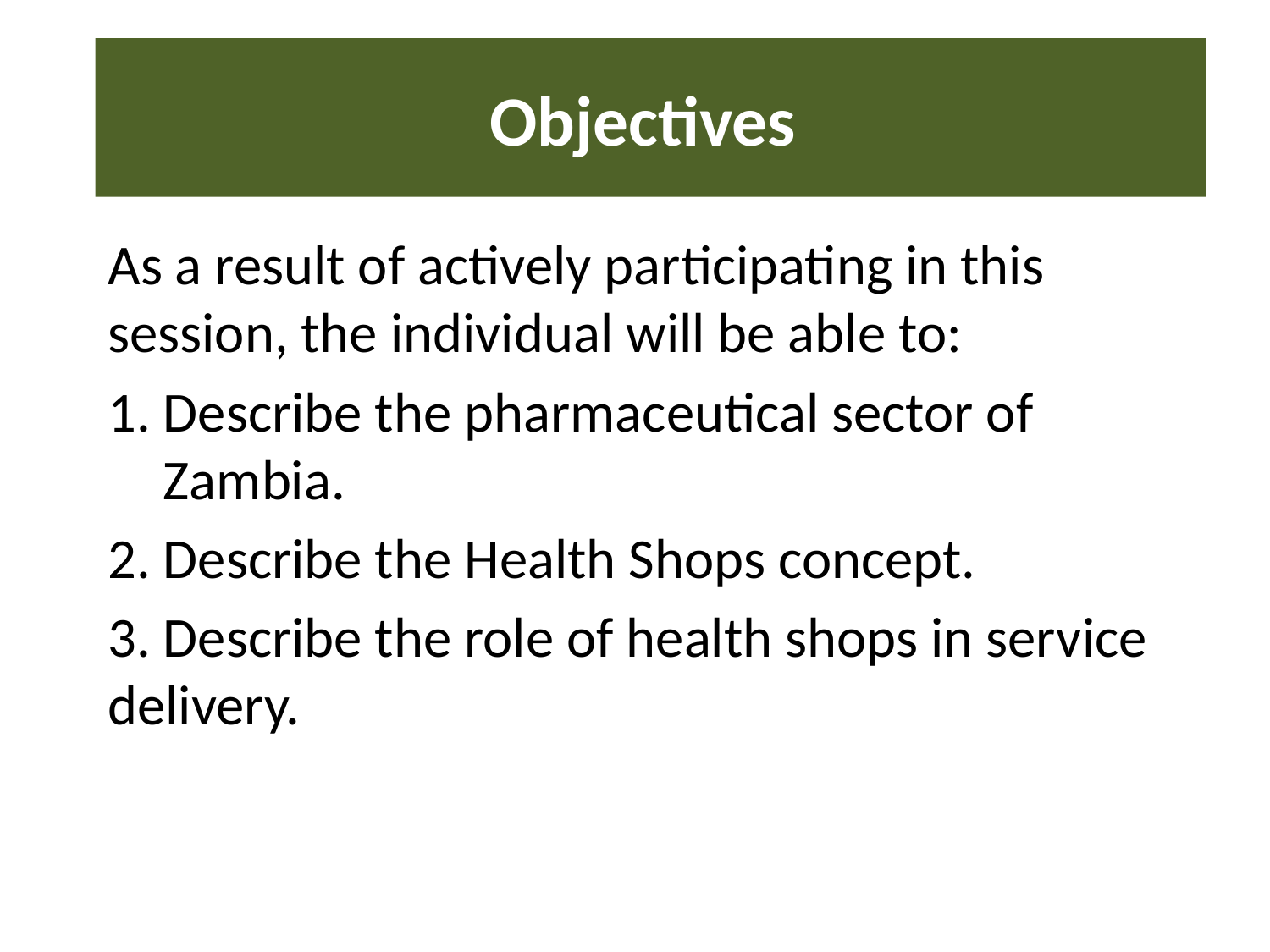

# Objectives
As a result of actively participating in this session, the individual will be able to:
1. Describe the pharmaceutical sector of   Zambia.
2. Describe the Health Shops concept.
3. Describe the role of health shops in service delivery.